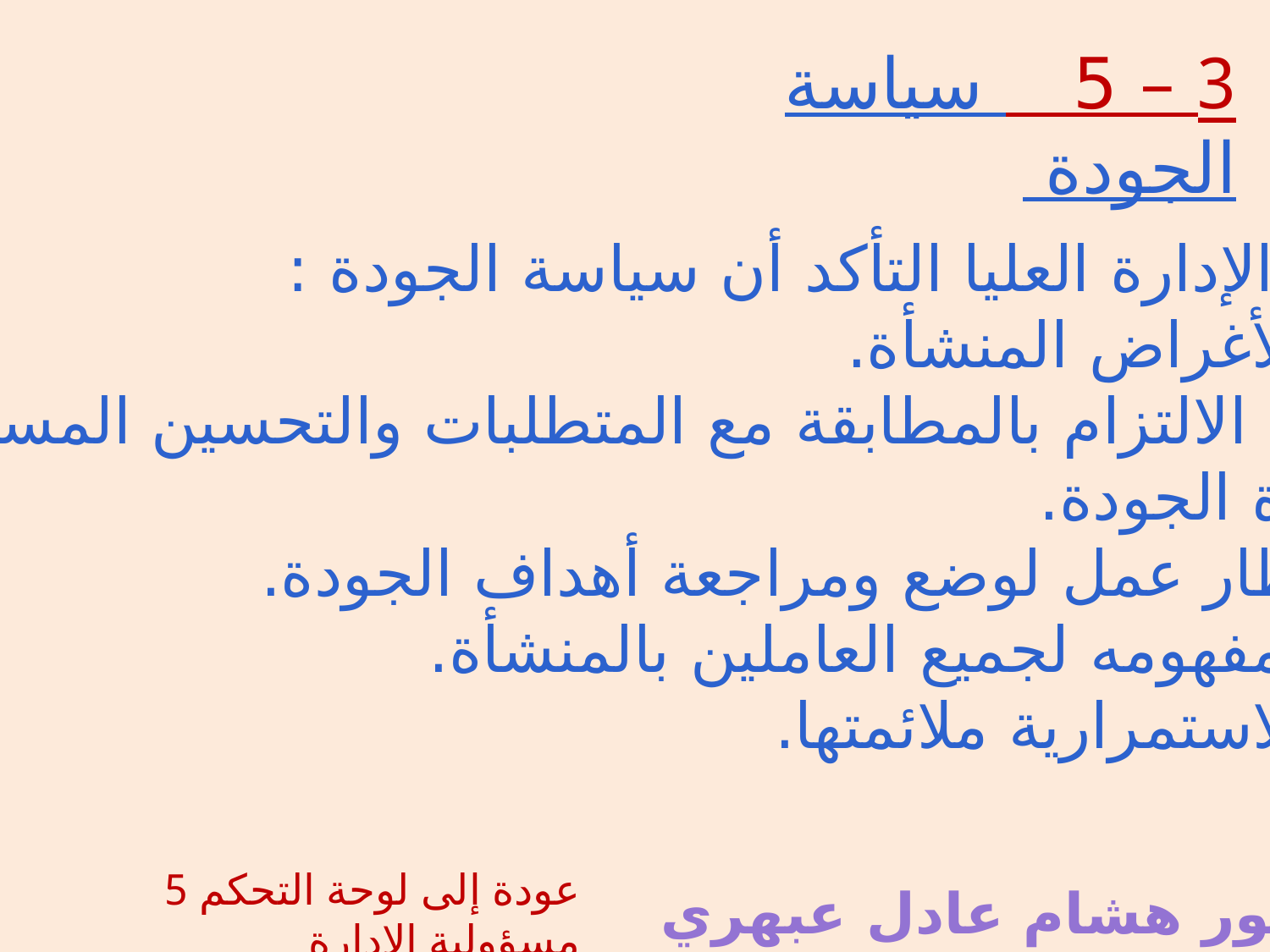

3 – 5    سياسة الجودة
يجب على الإدارة العليا التأكد أن سياسة الجودة :
أ- مناسبة لأغراض المنشأة.
ب- تتضمن الالتزام بالمطابقة مع المتطلبات والتحسين المستمر لفاعلية
 نظام إدارة الجودة.
ج- تحدد إطار عمل لوضع ومراجعة أهداف الجودة.
د- معلنة ومفهومه لجميع العاملين بالمنشأة.
هـ- تراجع لاستمرارية ملائمتها.

عودة إلى لوحة التحكم 5 مسؤولية الإدارة
الدكتور هشام عادل عبهري